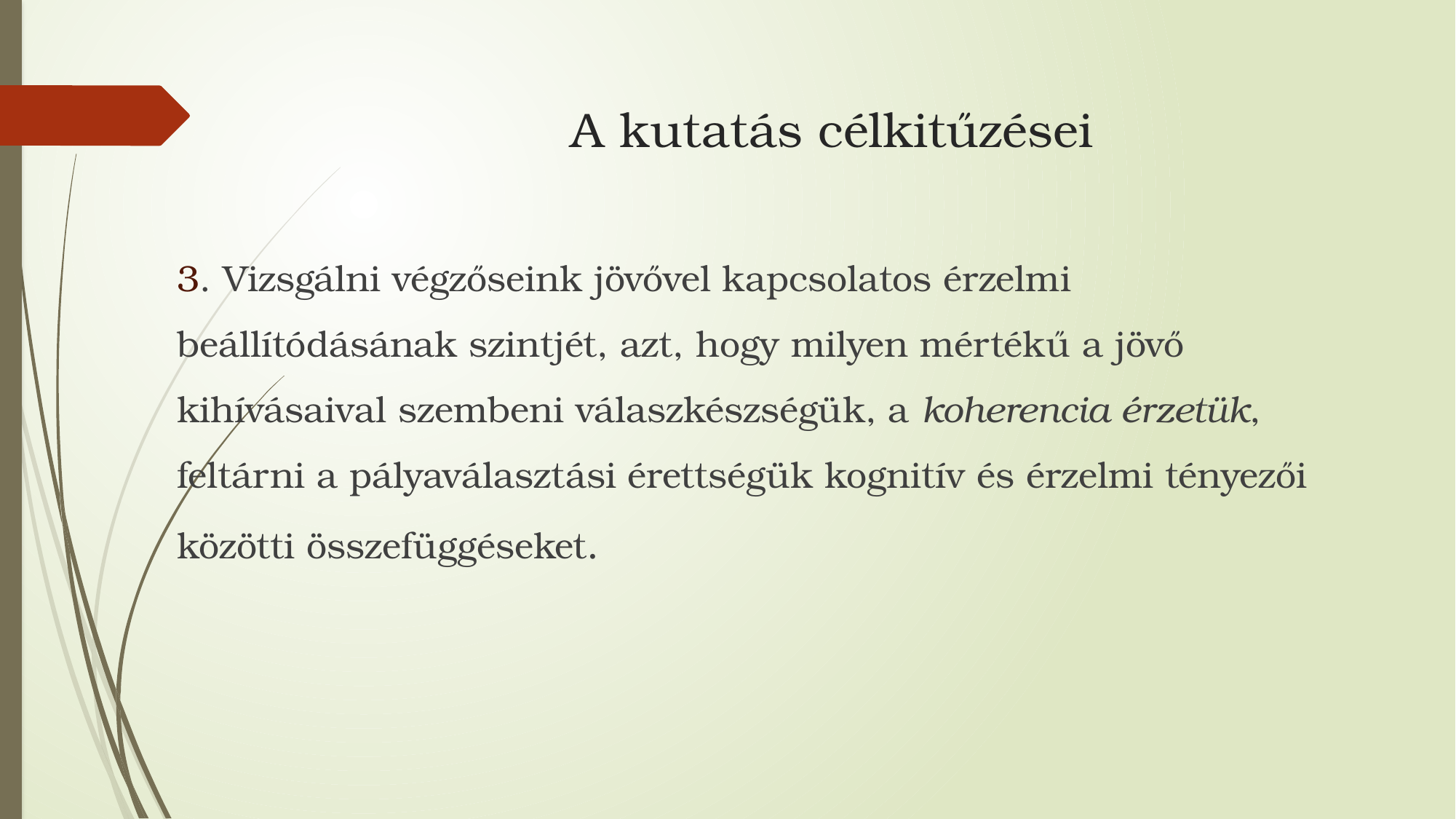

# A kutatás célkitűzései
3. Vizsgálni végzőseink jövővel kapcsolatos érzelmi beállítódásának szintjét, azt, hogy milyen mértékű a jövő kihívásaival szembeni válaszkészségük, a koherencia érzetük, feltárni a pályaválasztási érettségük kognitív és érzelmi tényezői közötti összefüggéseket.